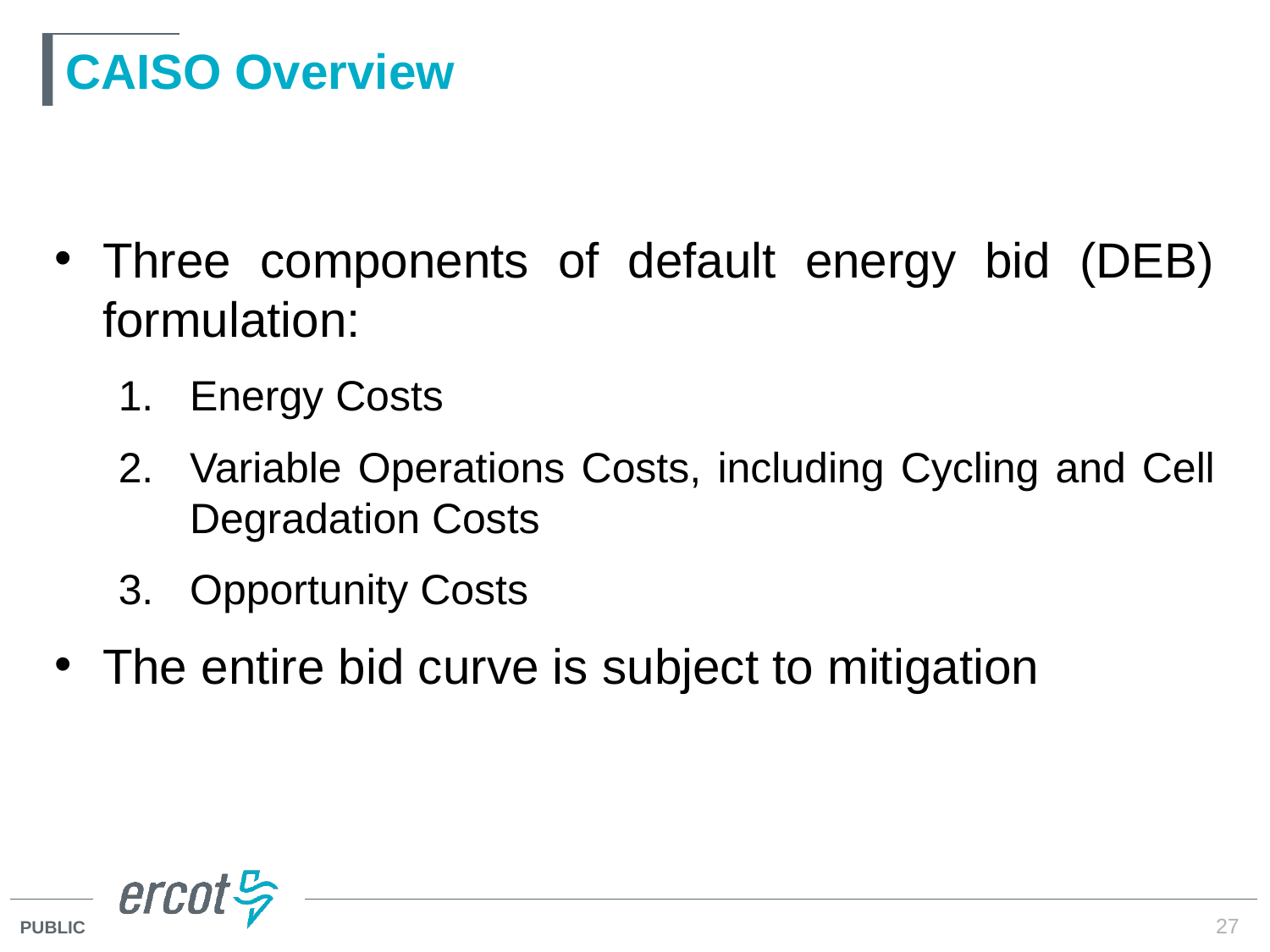

# CAISO Overview
Three components of default energy bid (DEB) formulation:
Energy Costs
Variable Operations Costs, including Cycling and Cell Degradation Costs
Opportunity Costs
The entire bid curve is subject to mitigation
27